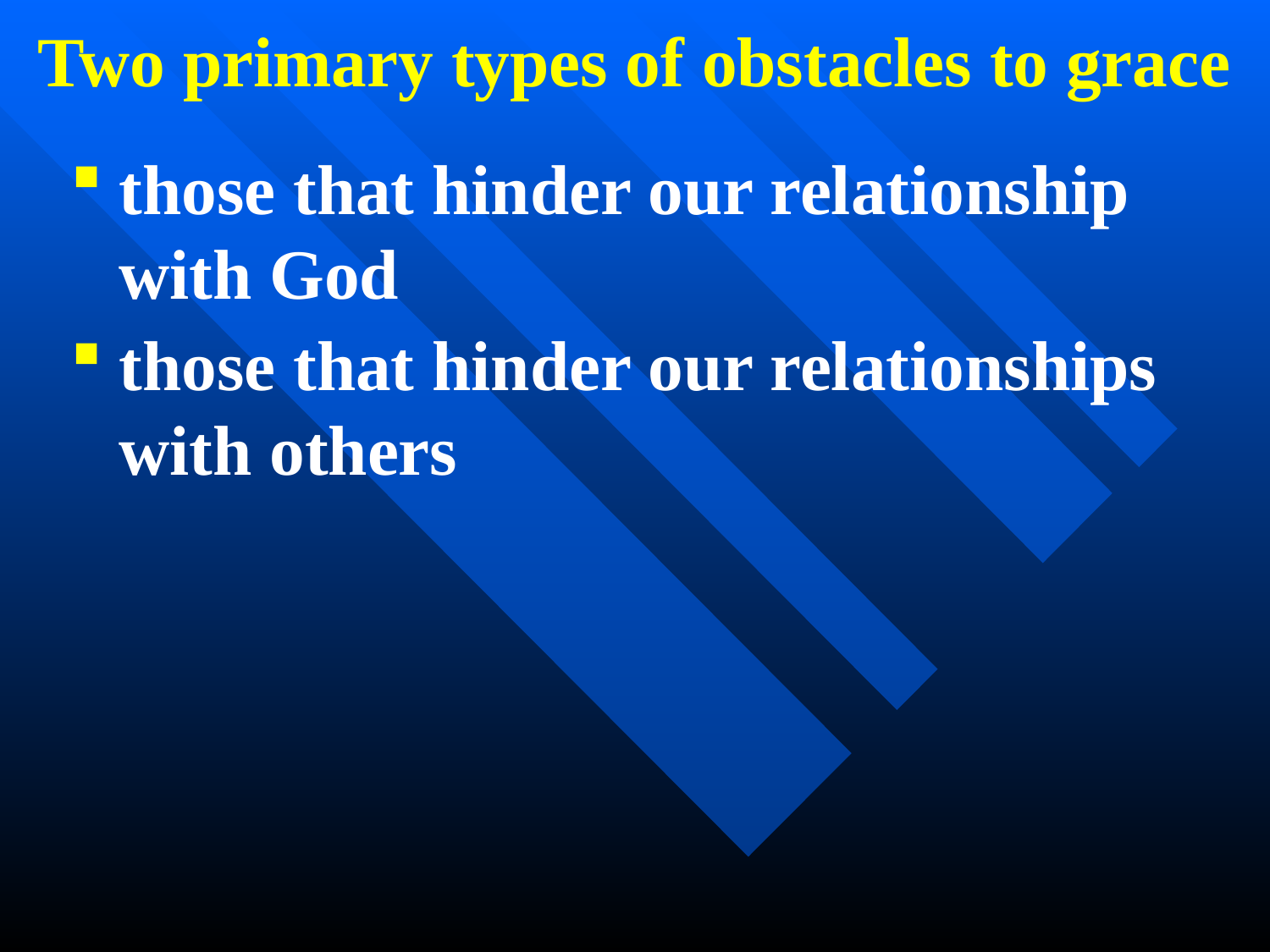

# Two primary types of obstacles to grace
those that hinder our relationship with God
those that hinder our relationships with others